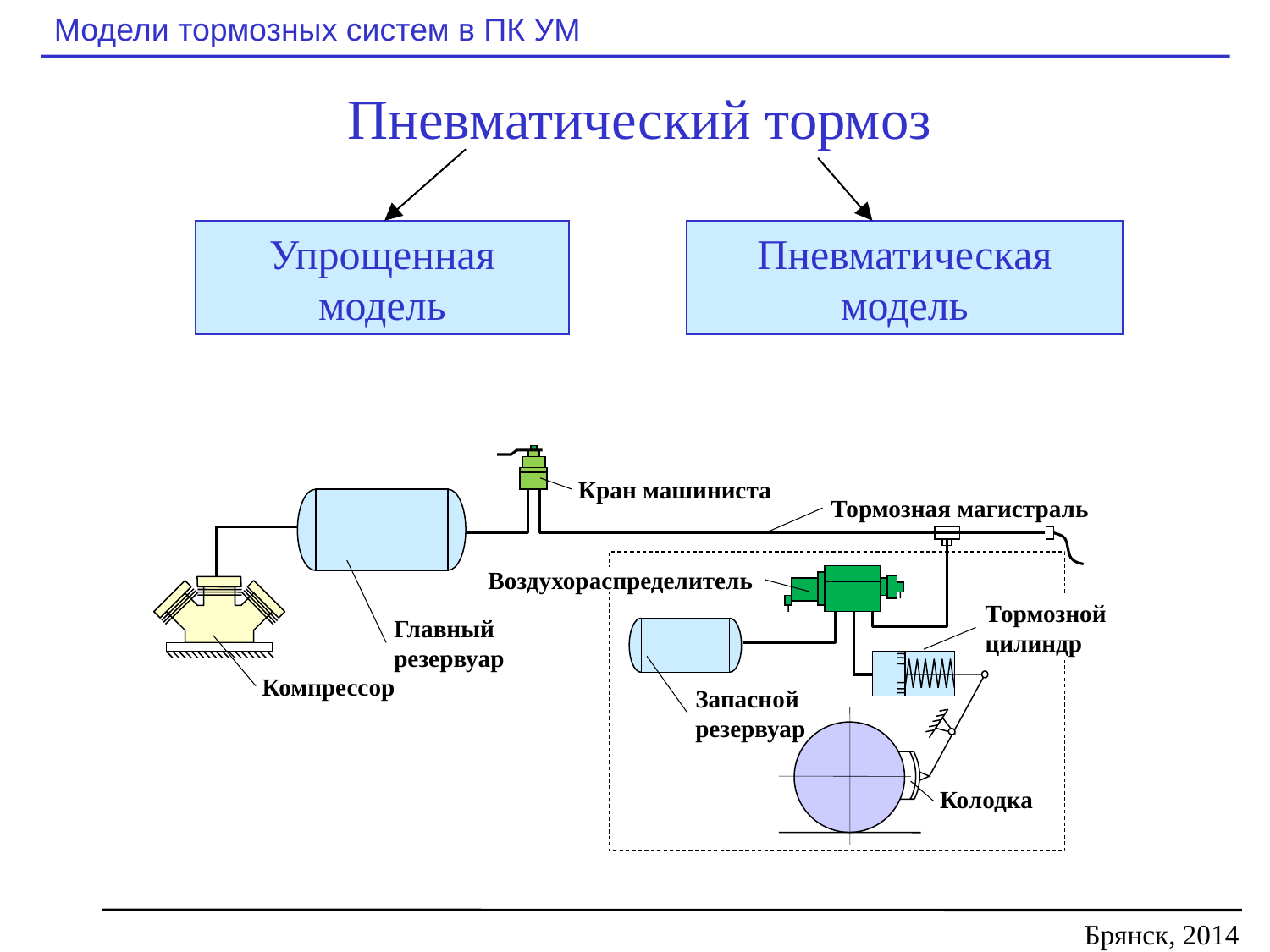

# Модели тормозных систем в ПК УМ
Пневматический тормоз

Упрощенная модель
Пневматическая модель

Кран машиниста

Тормозная магистраль

Воздухораспределитель

Тормозной цилиндр

Главный резервуар

Компрессор

Запасной резервуар

Колодка